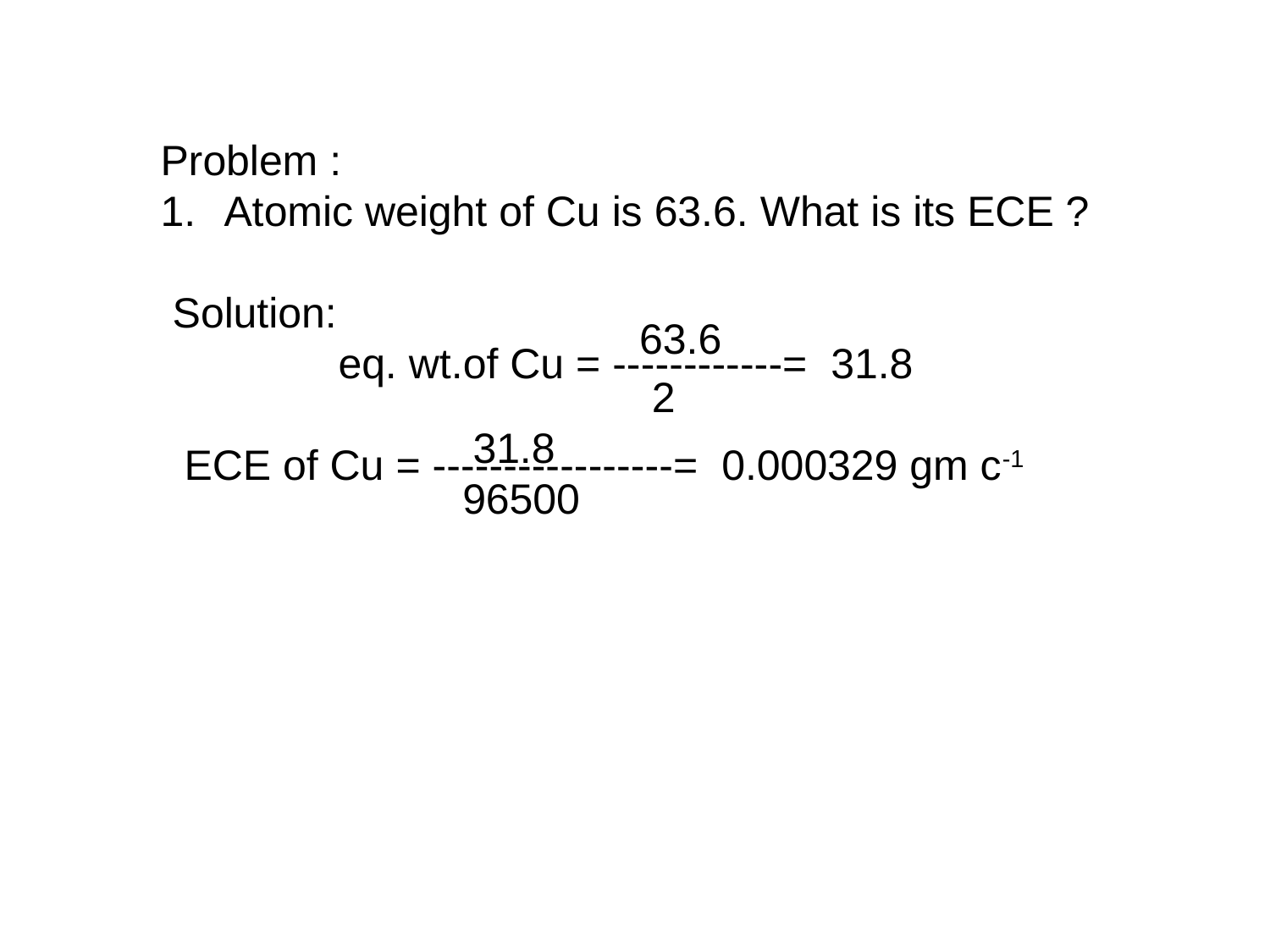

Problem :
Atomic weight of Cu is 63.6. What is its ECE ?

 Solution:
               eq. wt.of Cu = ------------=  31.8

  ECE of Cu = -----------------=  0.000329 gm c-1

  63.6
2
31.8
96500